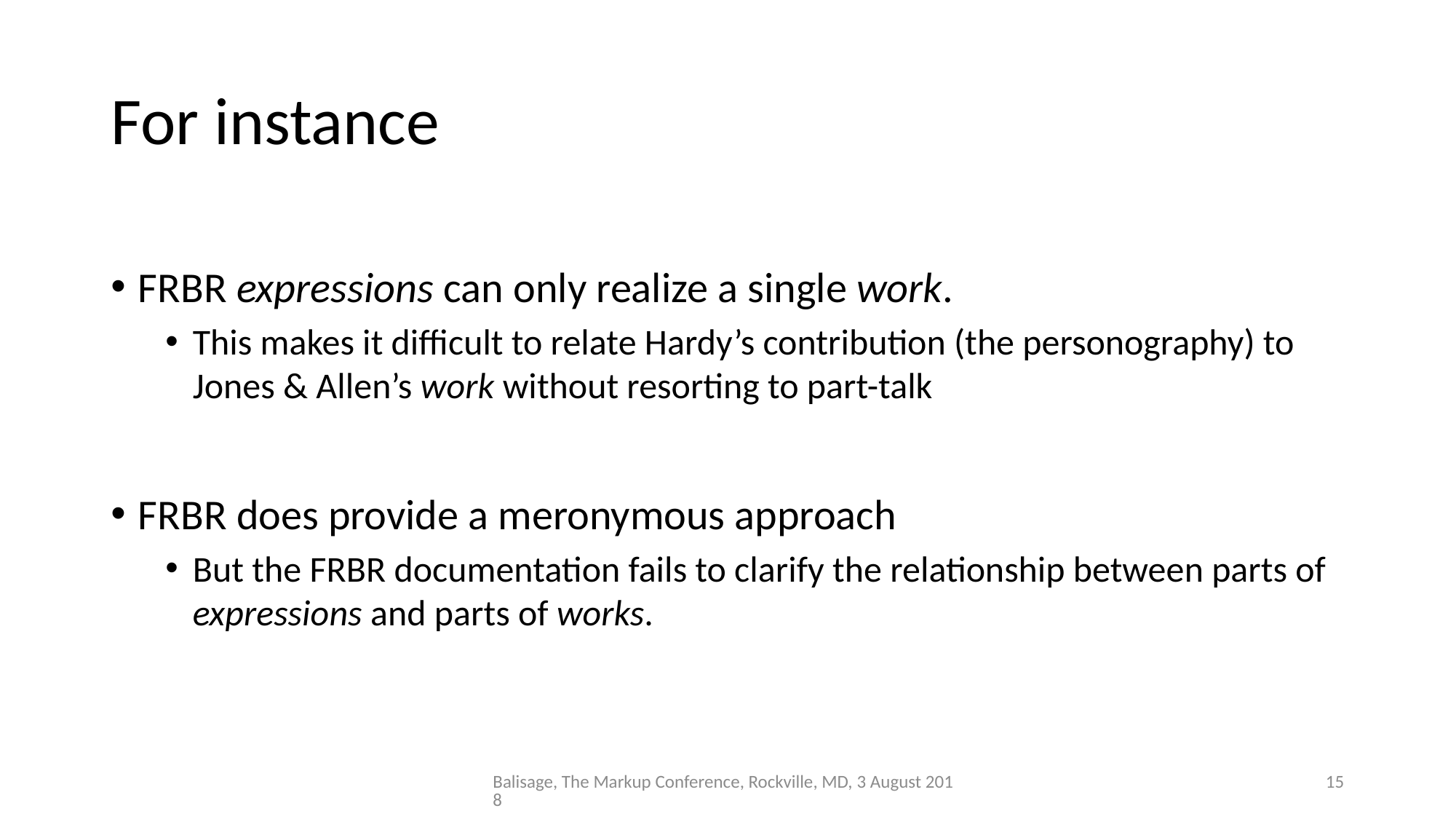

# For instance
FRBR expressions can only realize a single work.
This makes it difficult to relate Hardy’s contribution (the personography) to Jones & Allen’s work without resorting to part-talk

FRBR does provide a meronymous approach
But the FRBR documentation fails to clarify the relationship between parts of expressions and parts of works.
Balisage, The Markup Conference, Rockville, MD, 3 August 2018
15